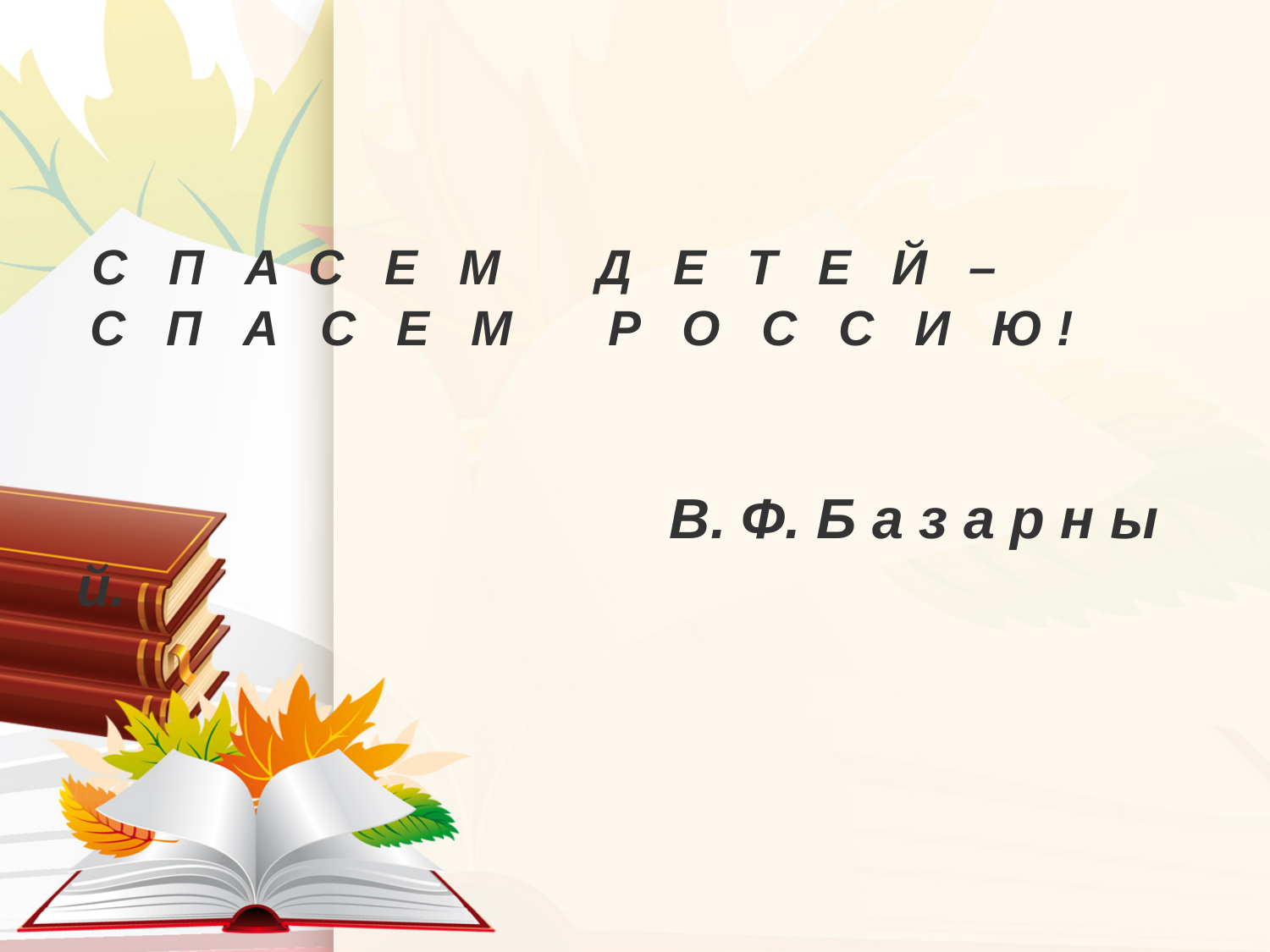

#
 С   П   А  С   Е   М       Д   Е   Т   Е   Й   –
 С   П   А   С   Е   М       Р   О   С   С   И   Ю !
                                                                                                              В. Ф. Б а з а р н ы й.